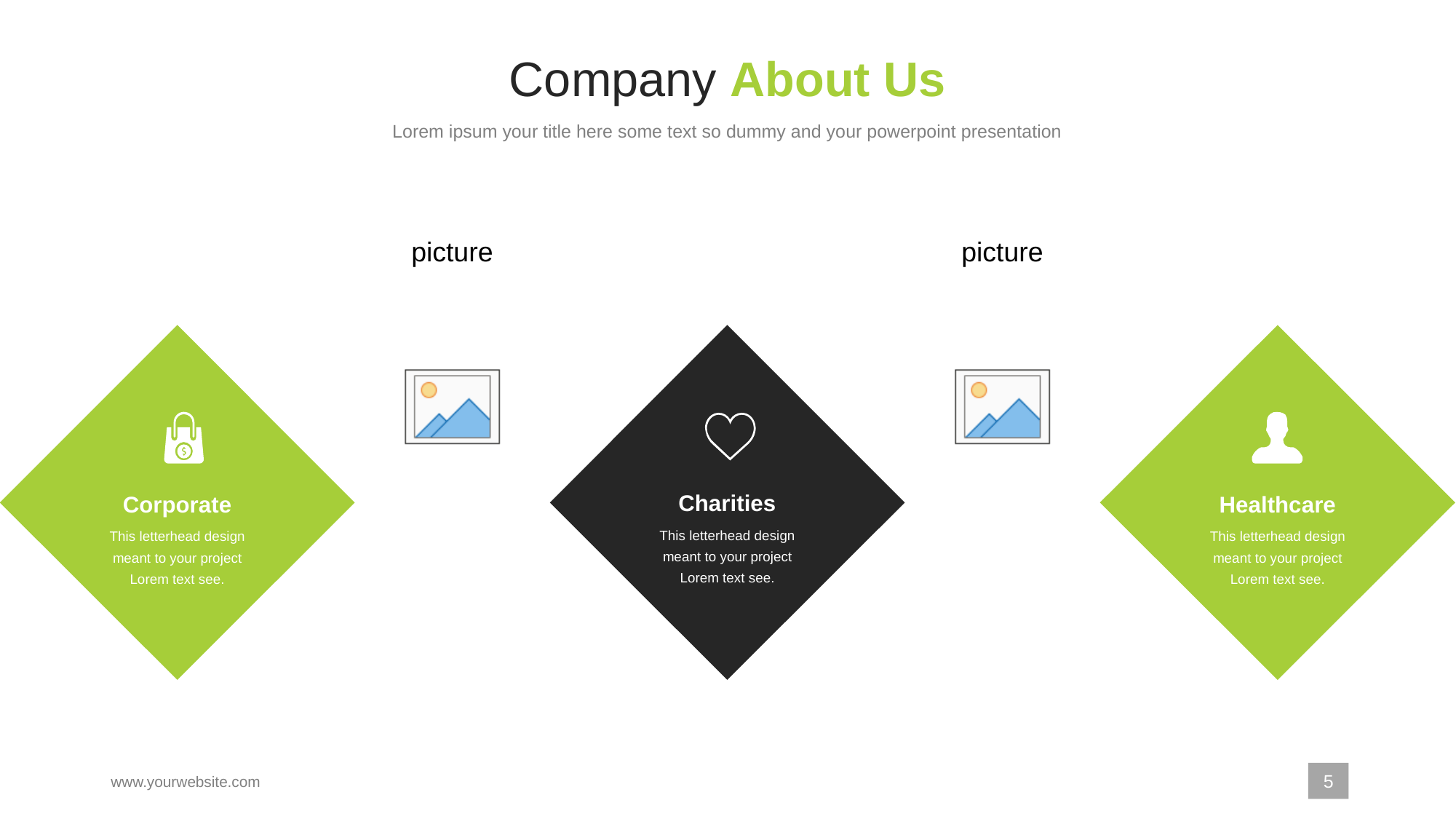

# Company About Us
Lorem ipsum your title here some text so dummy and your powerpoint presentation

Corporate
This letterhead design meant to your project Lorem text see.

Healthcare
This letterhead design meant to your project Lorem text see.

Charities
This letterhead design meant to your project Lorem text see.
5
www.yourwebsite.com